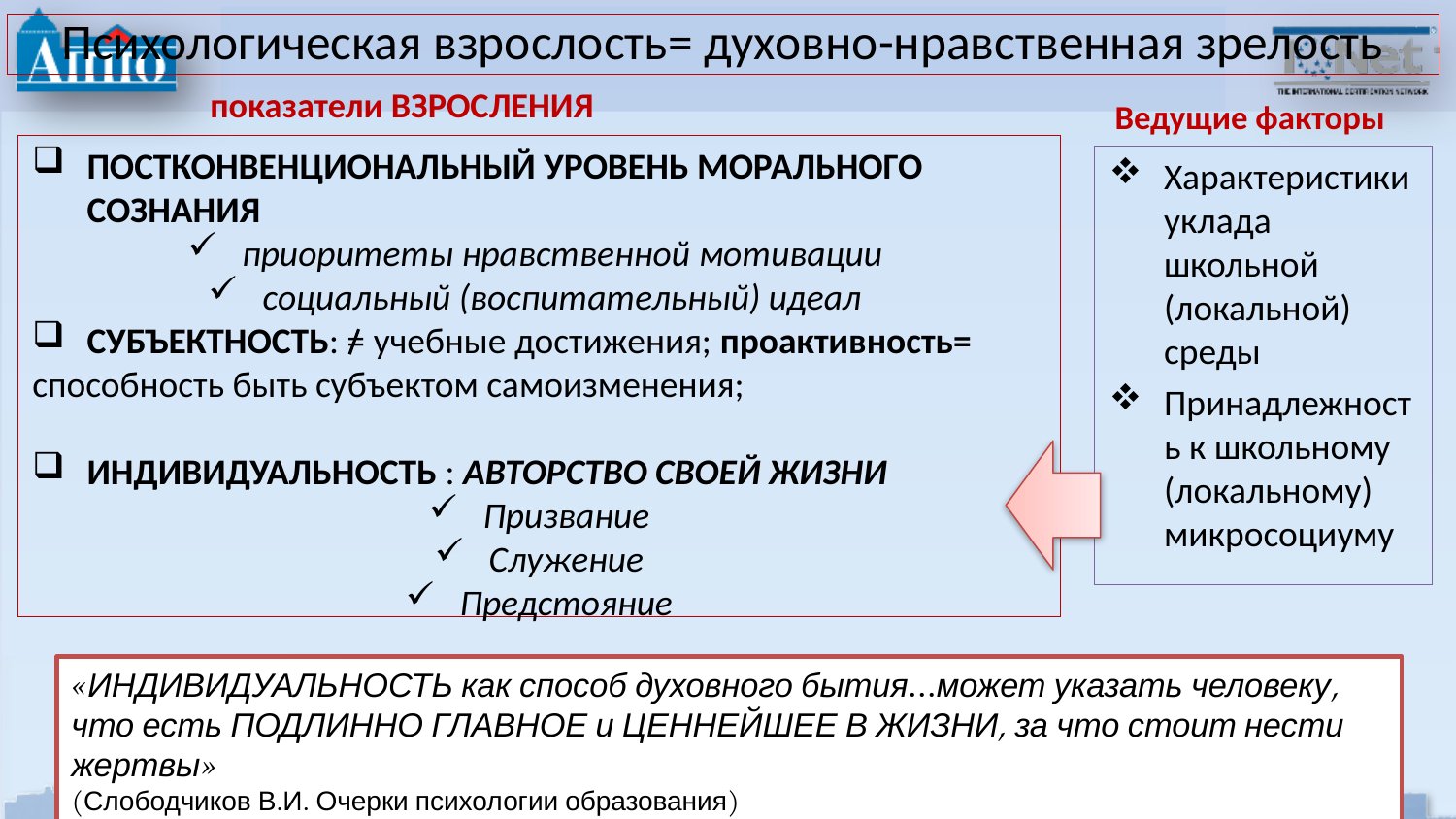

# Психологическая взрослость= духовно-нравственная зрелость
показатели ВЗРОСЛЕНИЯ
Ведущие факторы
ПОСТКОНВЕНЦИОНАЛЬНЫЙ УРОВЕНЬ МОРАЛЬНОГО СОЗНАНИЯ
приоритеты нравственной мотивации
социальный (воспитательный) идеал
СУБЪЕКТНОСТЬ: = учебные достижения; проактивность=
способность быть субъектом самоизменения;

ИНДИВИДУАЛЬНОСТЬ : АВТОРСТВО СВОЕЙ ЖИЗНИ
Призвание
Служение
Предстояние

Характеристики уклада школьной (локальной) среды
Принадлежность к школьному (локальному) микросоциуму

«ИНДИВИДУАЛЬНОСТЬ как способ духовного бытия…может указать человеку, что есть ПОДЛИННО ГЛАВНОЕ и ЦЕННЕЙШЕЕ В ЖИЗНИ, за что стоит нести жертвы»
(Слободчиков В.И. Очерки психологии образования)